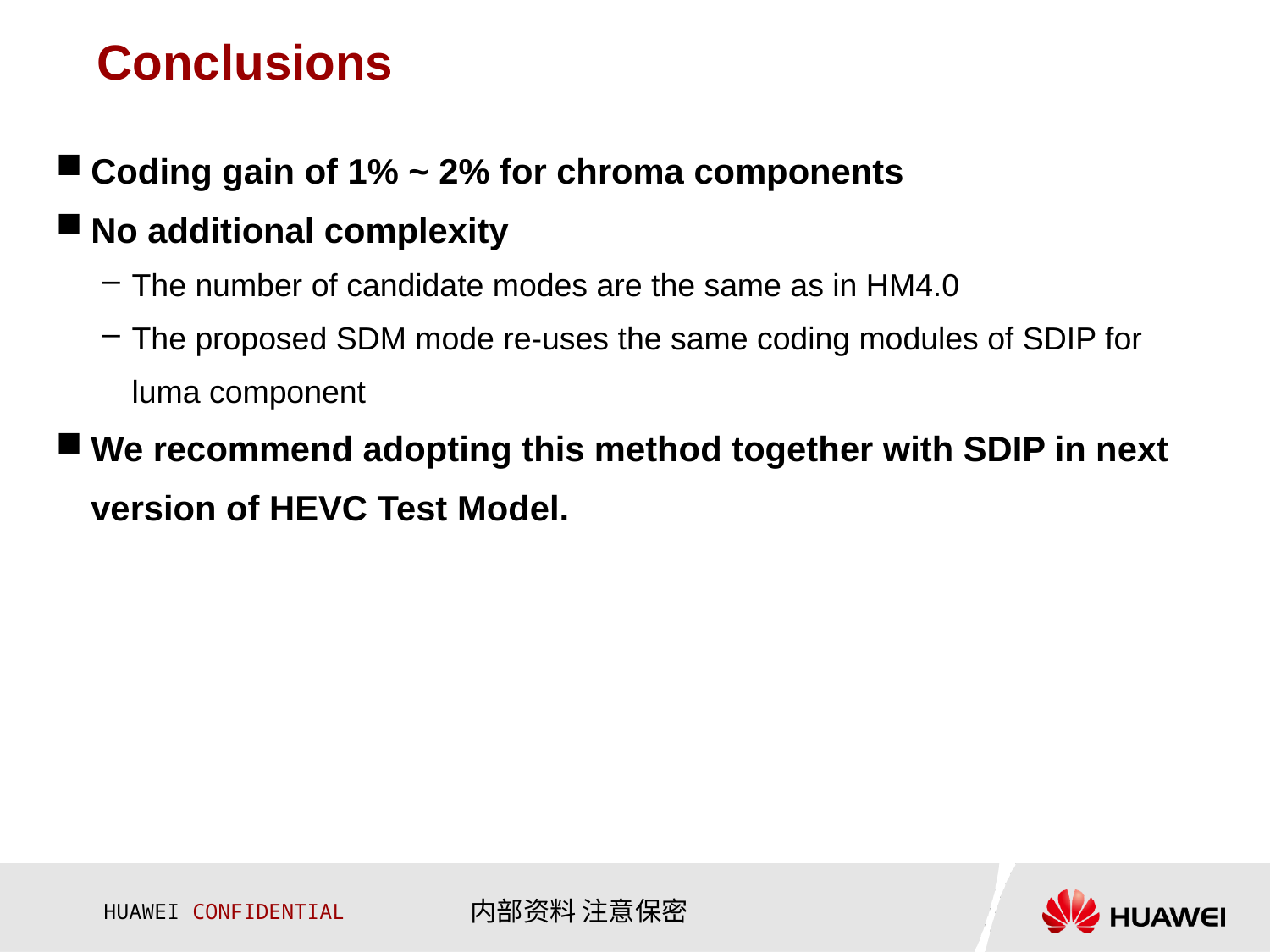

# Conclusions
Coding gain of 1% ~ 2% for chroma components
No additional complexity
The number of candidate modes are the same as in HM4.0
The proposed SDM mode re-uses the same coding modules of SDIP for luma component
We recommend adopting this method together with SDIP in next version of HEVC Test Model.